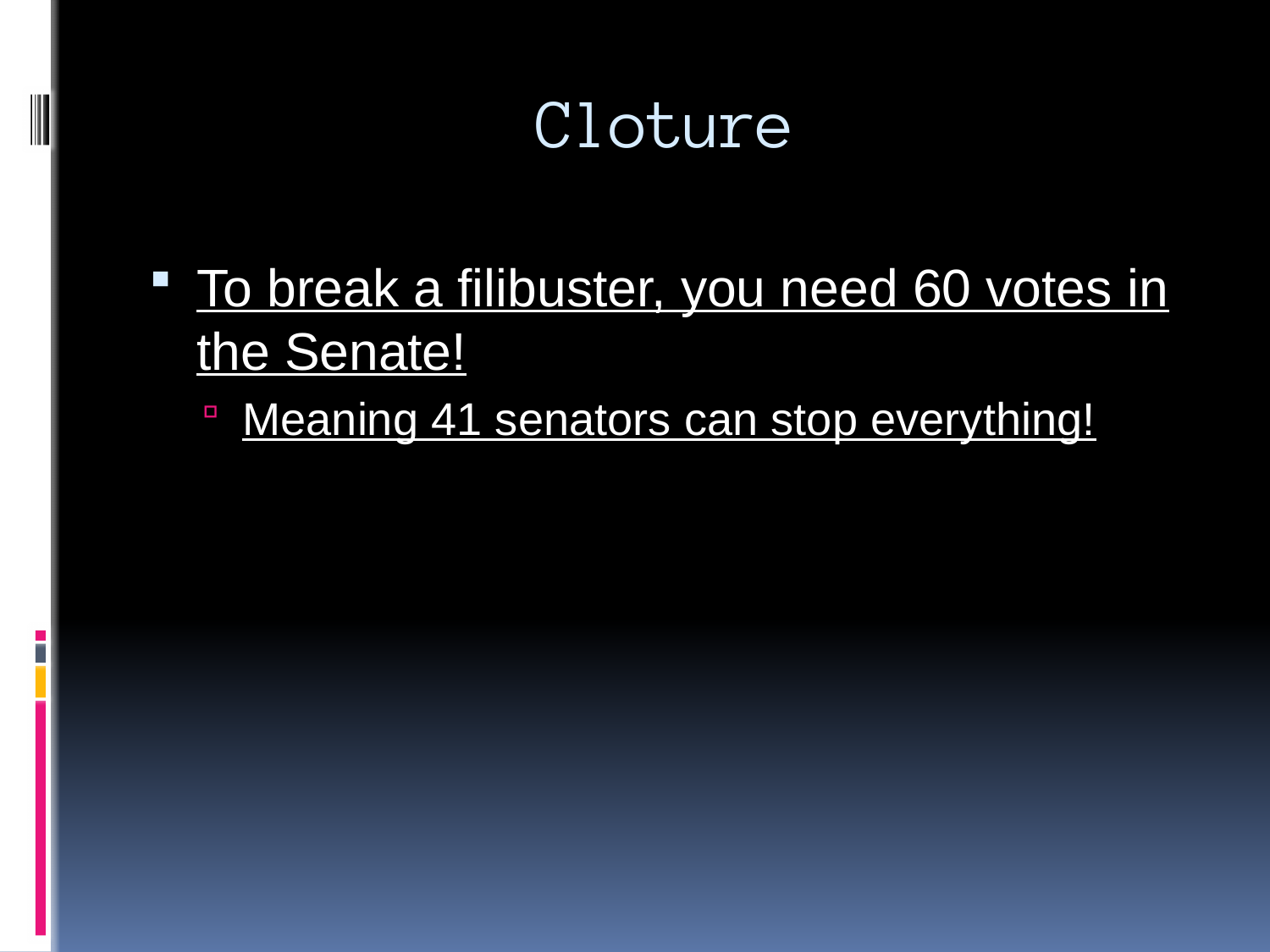

# Cloture
To break a filibuster, you need 60 votes in the Senate!
Meaning 41 senators can stop everything!